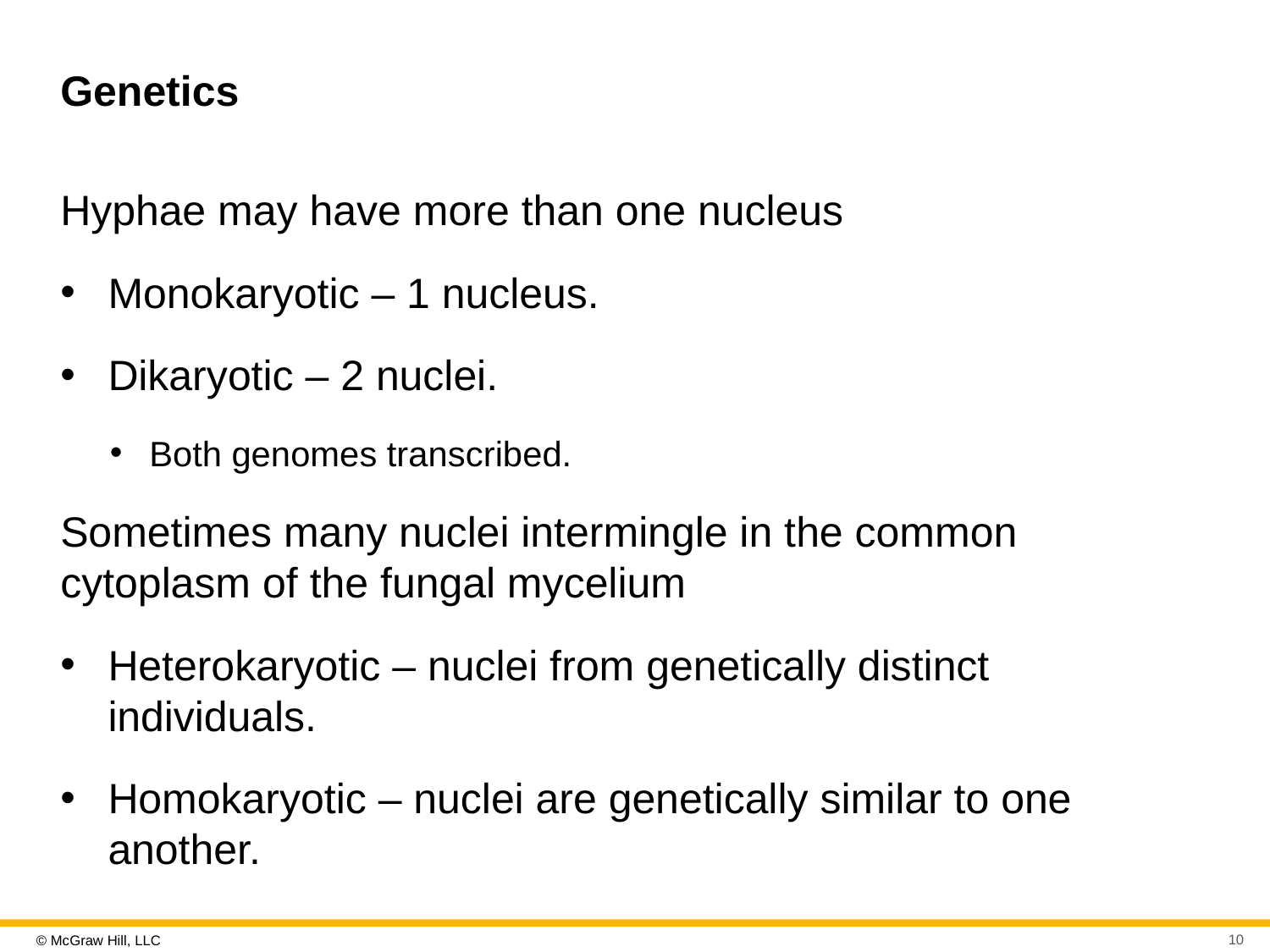

# Genetics
Hyphae may have more than one nucleus
Monokaryotic – 1 nucleus.
Dikaryotic – 2 nuclei.
Both genomes transcribed.
Sometimes many nuclei intermingle in the common cytoplasm of the fungal mycelium
Heterokaryotic – nuclei from genetically distinct individuals.
Homokaryotic – nuclei are genetically similar to one another.
10